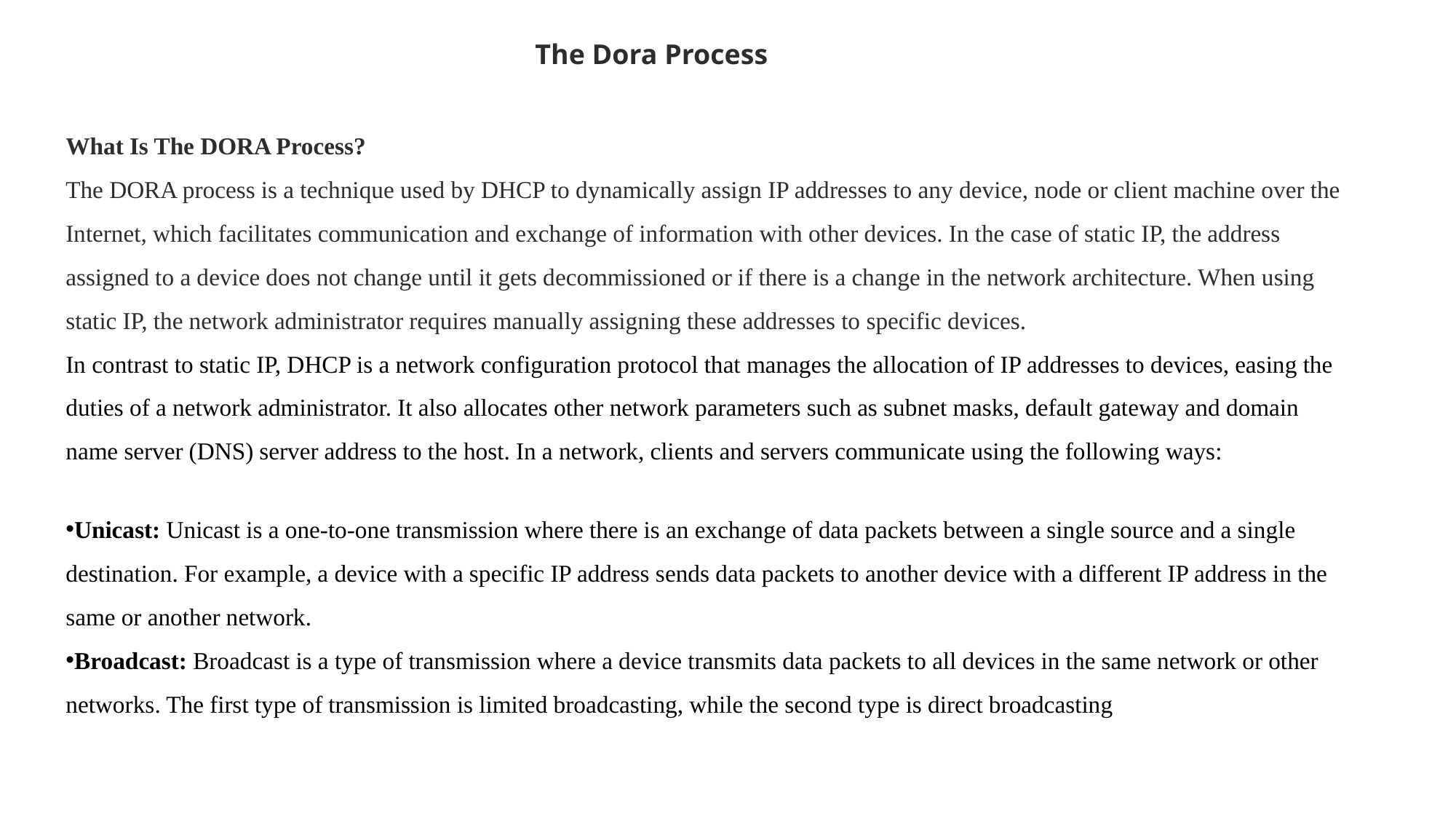

The Dora Process
What Is The DORA Process?
The DORA process is a technique used by DHCP to dynamically assign IP addresses to any device, node or client machine over the Internet, which facilitates communication and exchange of information with other devices. In the case of static IP, the address assigned to a device does not change until it gets decommissioned or if there is a change in the network architecture. When using static IP, the network administrator requires manually assigning these addresses to specific devices.
In contrast to static IP, DHCP is a network configuration protocol that manages the allocation of IP addresses to devices, easing the duties of a network administrator. It also allocates other network parameters such as subnet masks, default gateway and domain name server (DNS) server address to the host. In a network, clients and servers communicate using the following ways:
Unicast: Unicast is a one-to-one transmission where there is an exchange of data packets between a single source and a single destination. For example, a device with a specific IP address sends data packets to another device with a different IP address in the same or another network.
Broadcast: Broadcast is a type of transmission where a device transmits data packets to all devices in the same network or other networks. The first type of transmission is limited broadcasting, while the second type is direct broadcasting